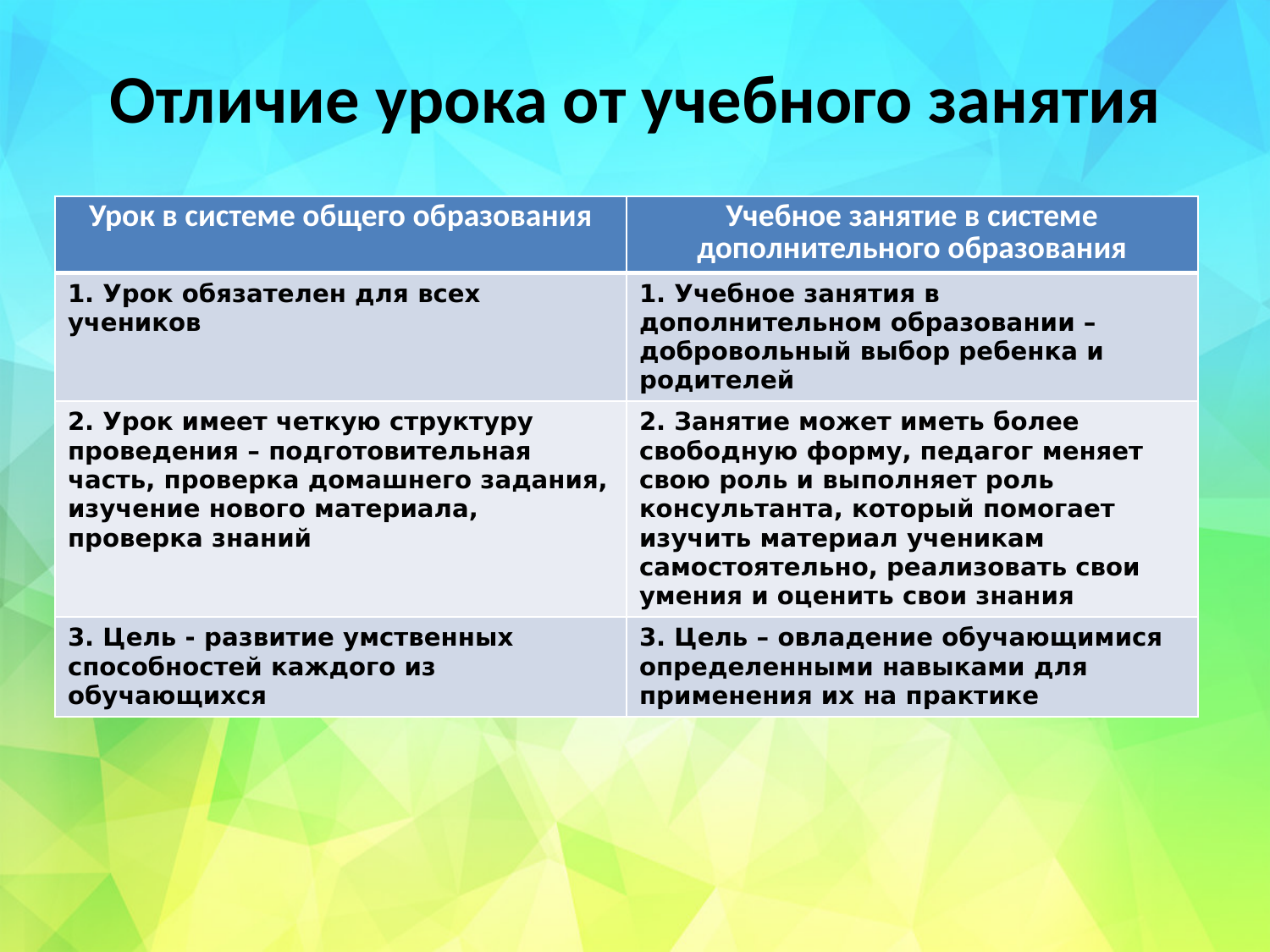

# Отличие урока от учебного занятия
| Урок в системе общего образования | Учебное занятие в системе дополнительного образования |
| --- | --- |
| 1. Урок обязателен для всех учеников | 1. Учебное занятия в дополнительном образовании – добровольный выбор ребенка и родителей |
| 2. Урок имеет четкую структуру проведения – подготовительная часть, проверка домашнего задания, изучение нового материала, проверка знаний | 2. Занятие может иметь более свободную форму, педагог меняет свою роль и выполняет роль консультанта, который помогает изучить материал ученикам самостоятельно, реализовать свои умения и оценить свои знания |
| 3. Цель - развитие умственных способностей каждого из обучающихся | 3. Цель – овладение обучающимися определенными навыками для применения их на практике |